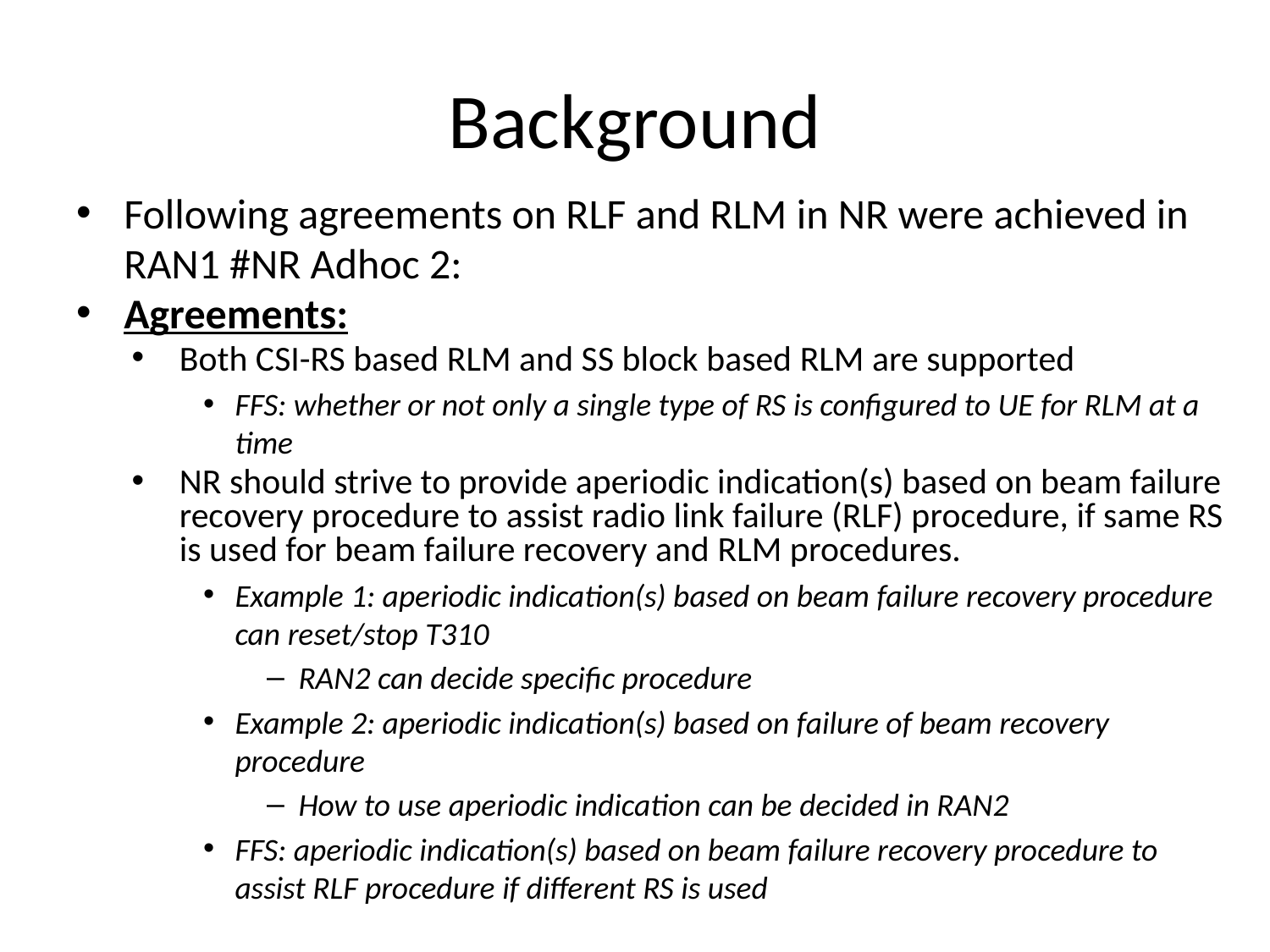

# Background
Following agreements on RLF and RLM in NR were achieved in RAN1 #NR Adhoc 2:
Agreements:
Both CSI-RS based RLM and SS block based RLM are supported
FFS: whether or not only a single type of RS is configured to UE for RLM at a time
NR should strive to provide aperiodic indication(s) based on beam failure recovery procedure to assist radio link failure (RLF) procedure, if same RS is used for beam failure recovery and RLM procedures.
Example 1: aperiodic indication(s) based on beam failure recovery procedure can reset/stop T310
RAN2 can decide specific procedure
Example 2: aperiodic indication(s) based on failure of beam recovery procedure
How to use aperiodic indication can be decided in RAN2
FFS: aperiodic indication(s) based on beam failure recovery procedure to assist RLF procedure if different RS is used